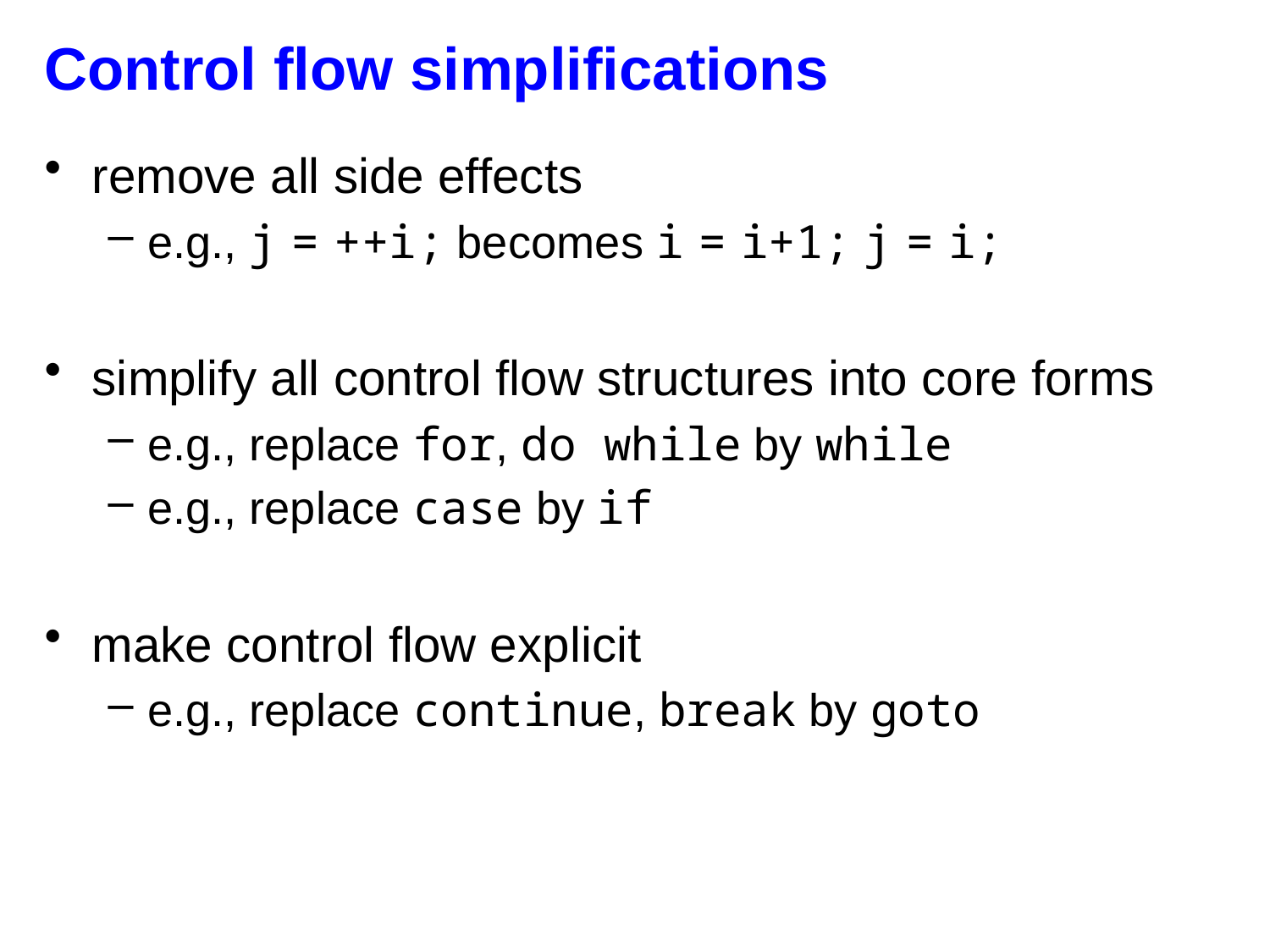

# Control flow simplifications
remove all side effects
e.g., j = ++i; becomes i = i+1; j = i;

simplify all control flow structures into core forms
e.g., replace for, do while by while
e.g., replace case by if

make control flow explicit
e.g., replace continue, break by goto